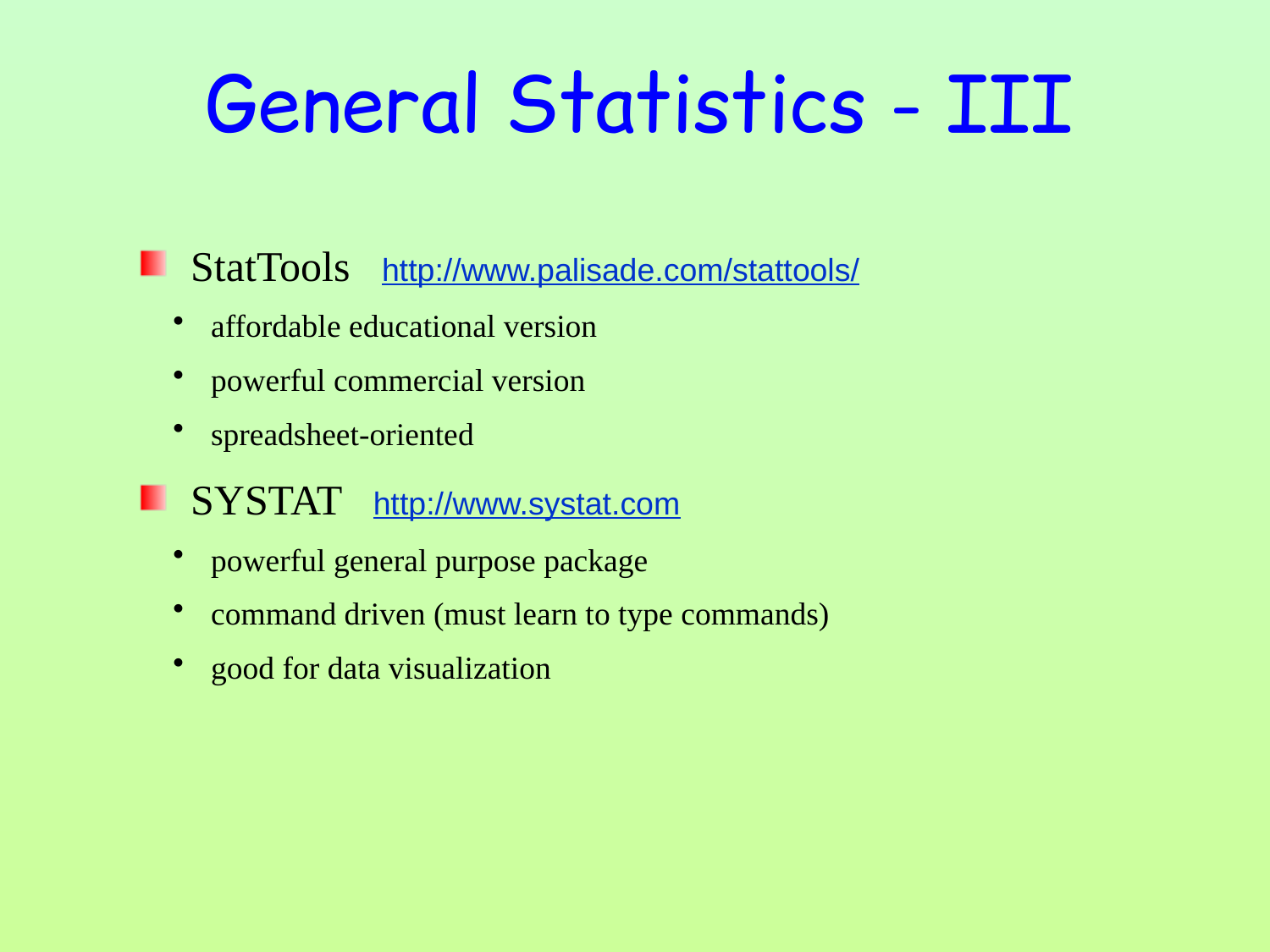

# General Statistics - III
  StatTools   http://www.palisade.com/stattools/
 affordable educational version
 powerful commercial version
 spreadsheet-oriented
  SYSTAT   http://www.systat.com
 powerful general purpose package
 command driven (must learn to type commands)
 good for data visualization